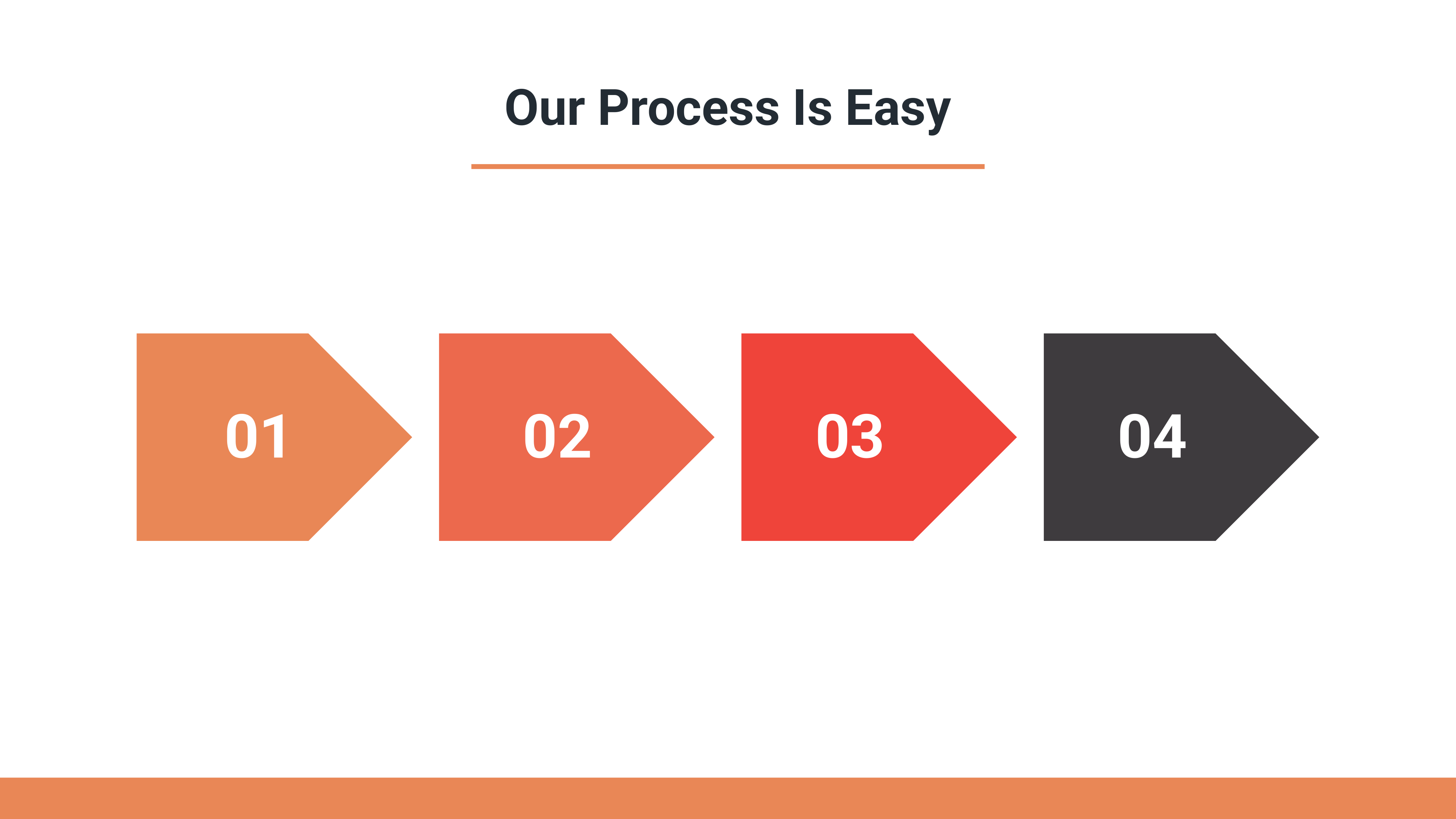

Our Process Is Easy

01
02
03
04